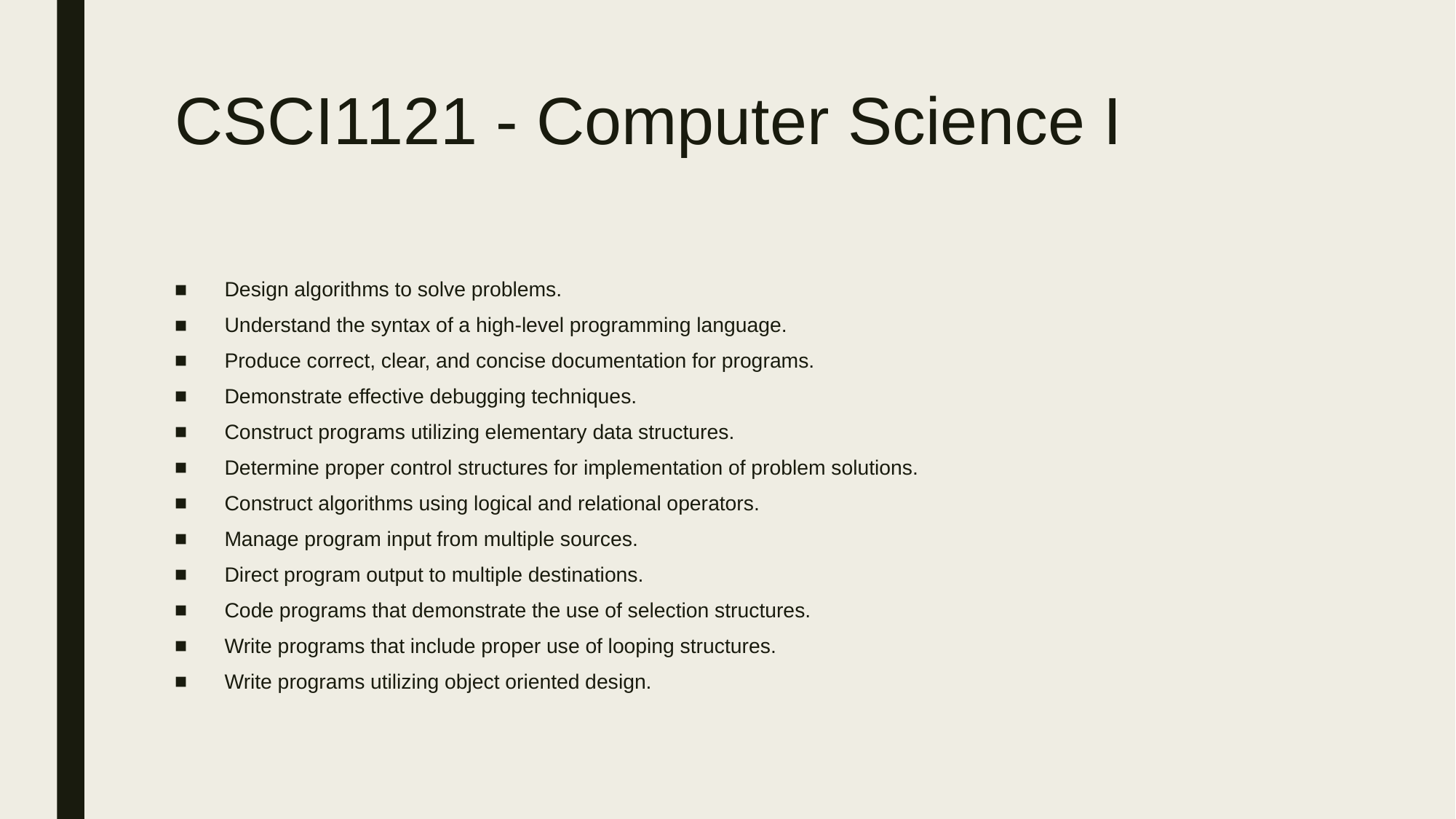

# CSCI1121 - Computer Science I
Design algorithms to solve problems.
Understand the syntax of a high-level programming language.
Produce correct, clear, and concise documentation for programs.
Demonstrate effective debugging techniques.
Construct programs utilizing elementary data structures.
Determine proper control structures for implementation of problem solutions.
Construct algorithms using logical and relational operators.
Manage program input from multiple sources.
Direct program output to multiple destinations.
Code programs that demonstrate the use of selection structures.
Write programs that include proper use of looping structures.
Write programs utilizing object oriented design.